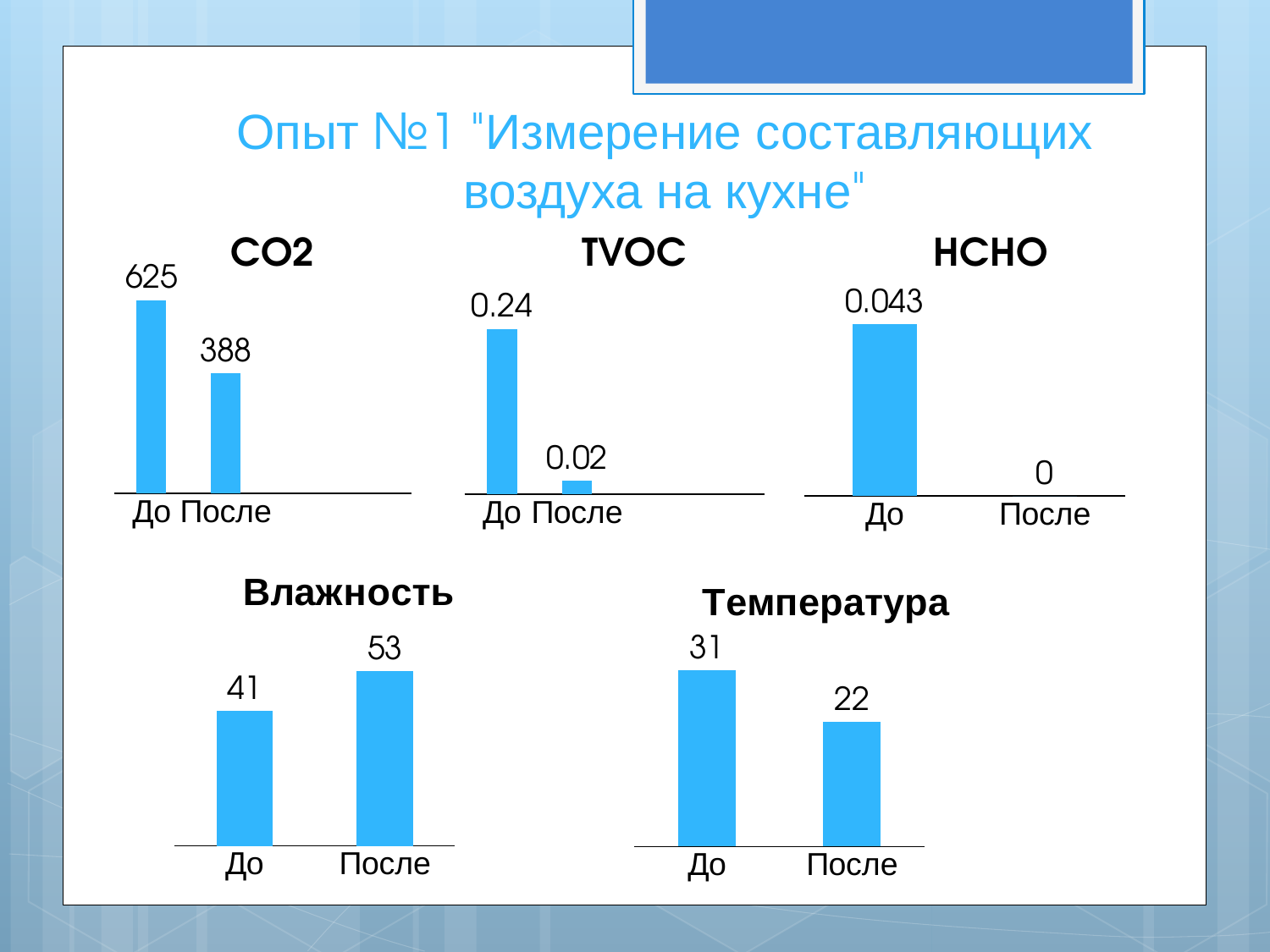

# Опыт №1 "Измерение составляющих воздуха на кухне"

### Chart:

| Category | CO2 |
|---|---|
| До | 625.0 |
| После | 388.0 |

### Chart:

| Category | TVOC |
|---|---|
| До | 0.24 |
| После | 0.02 |

### Chart:

| Category | HCHO |
|---|---|
| До | 0.043 |
| После | 0.0 |

### Chart:

| Category | Влажность |
|---|---|
| До | 41.0 |
| После | 53.0 |

### Chart:

| Category | Температура |
|---|---|
| До | 31.0 |
| После | 22.0 |